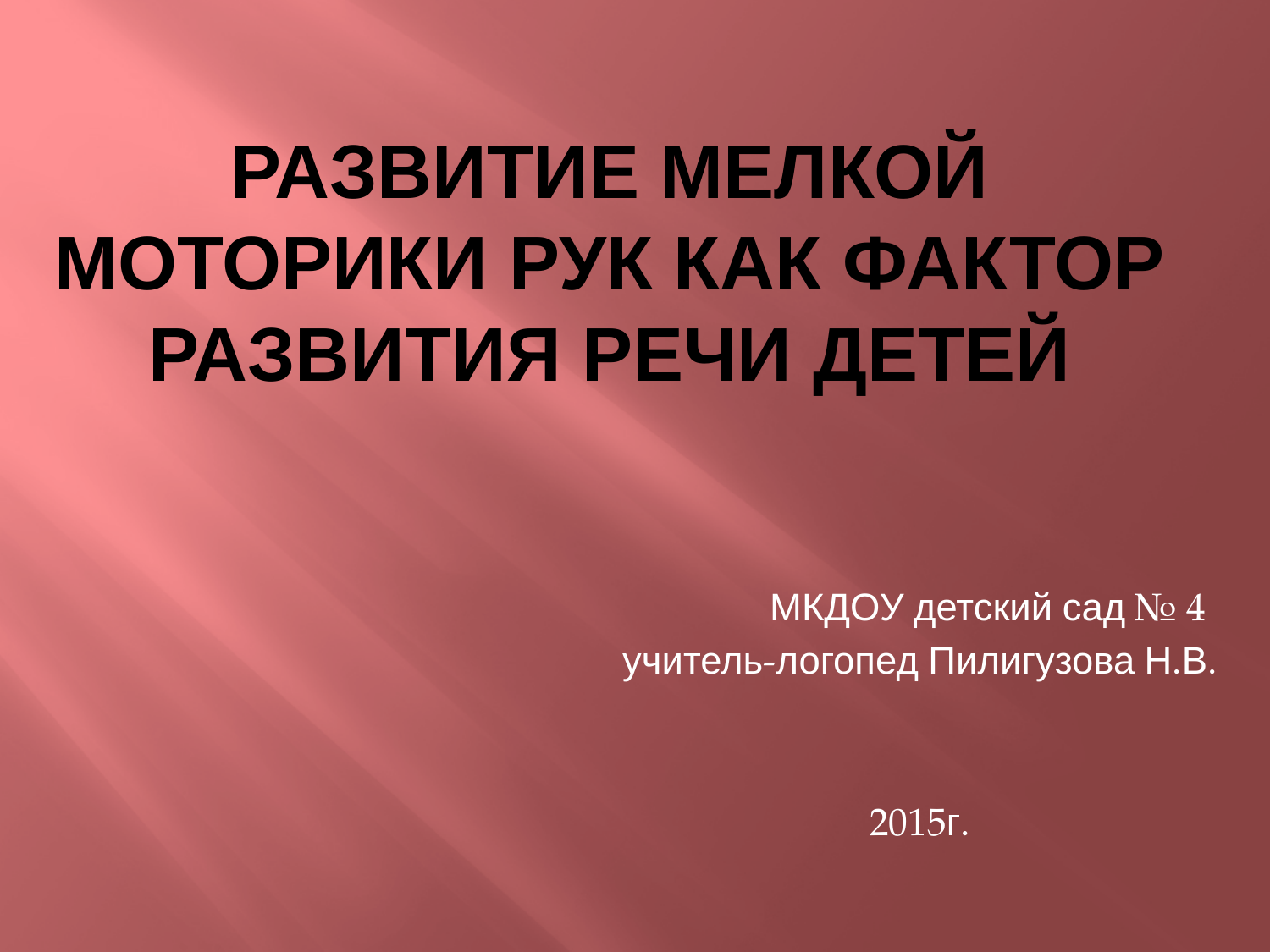

# Развитие мелкой моторики рук как фактор развития речи детей
              МКДОУ детский сад № 4
учитель-логопед Пилигузова Н.В.

2015г.